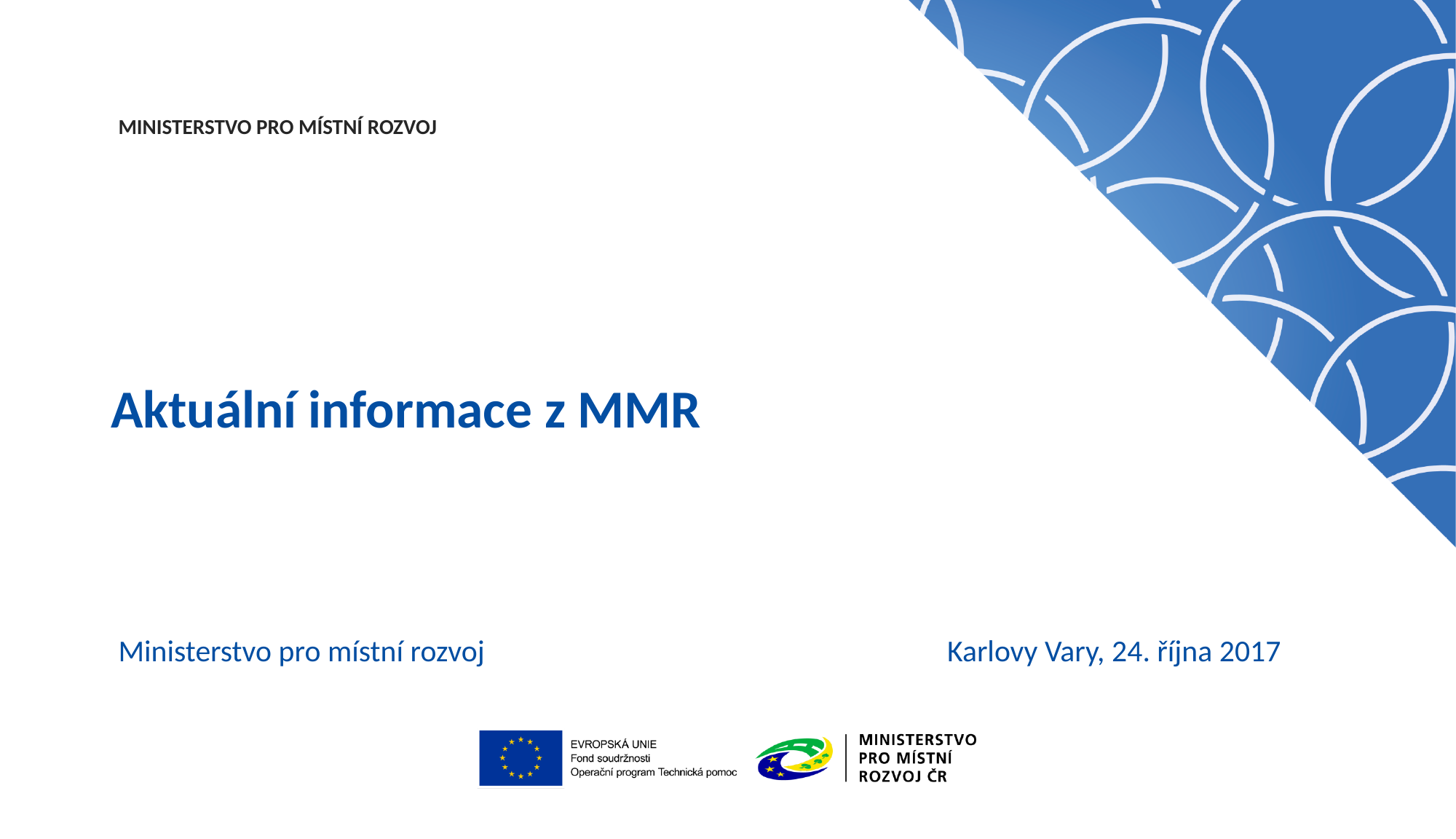

# Aktuální informace z MMR
Ministerstvo pro místní rozvoj                                                                   Karlovy Vary, 24. října 2017